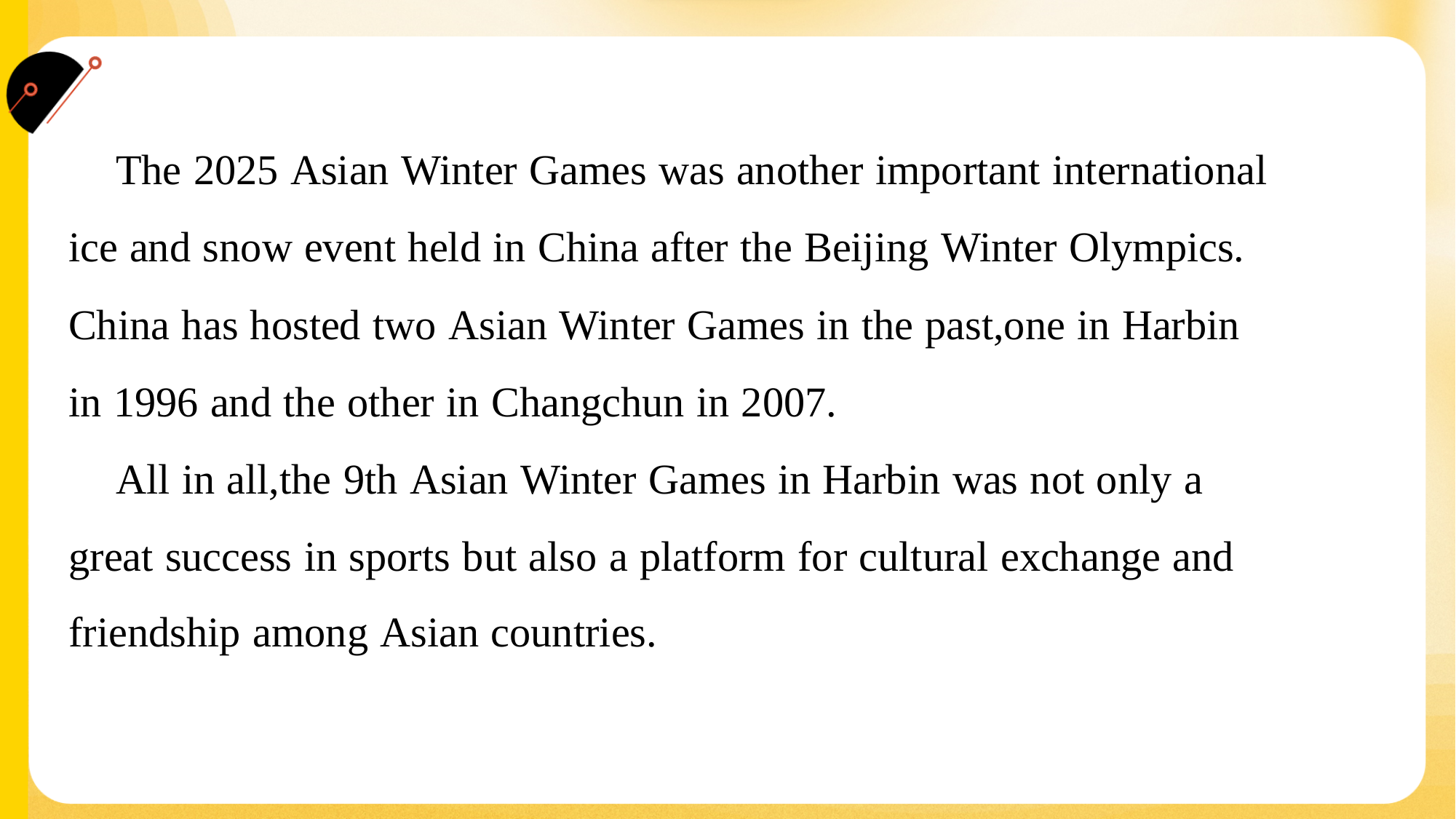

The 2025 Asian Winter Games was another important international
ice and snow event held in China after the Beijing Winter Olympics.
China has hosted two Asian Winter Games in the past,one in Harbin
in 1996 and the other in Changchun in 2007.
    All in all,the 9th Asian Winter Games in Harbin was not only a
great success in sports but also a platform for cultural exchange and
friendship among Asian countries.#1.3.2